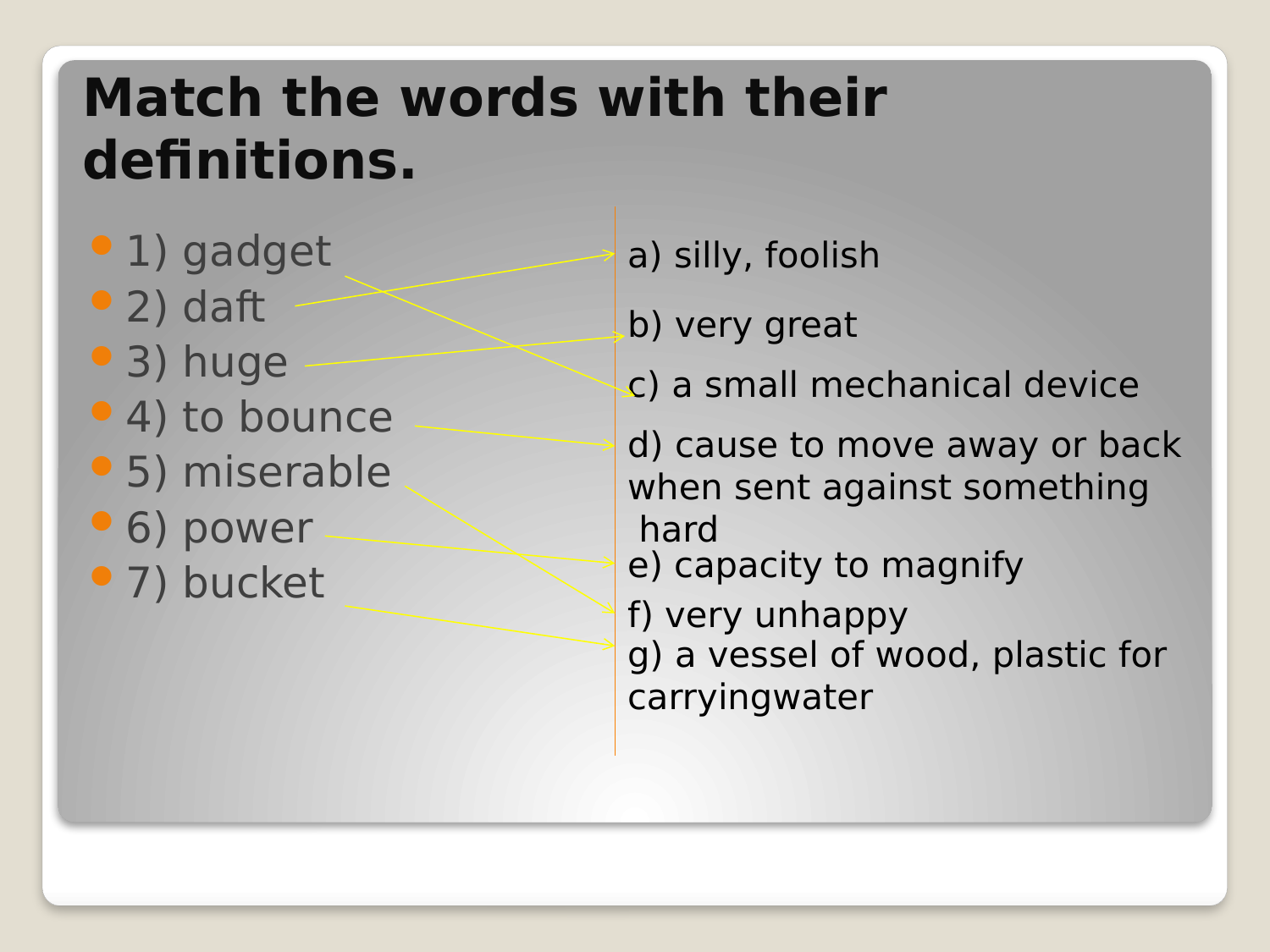

# Match the words with their definitions.
1) gadget
2) daft
3) huge
4) to bounce
5) miserable
6) power
7) bucket
a) silly, foolish
b) very great
c) a small mechanical device
d) cause to move away or back when sent against something
 hard
e) capacity to magnify
f) very unhappy
g) a vessel of wood, plastic for carryingwater